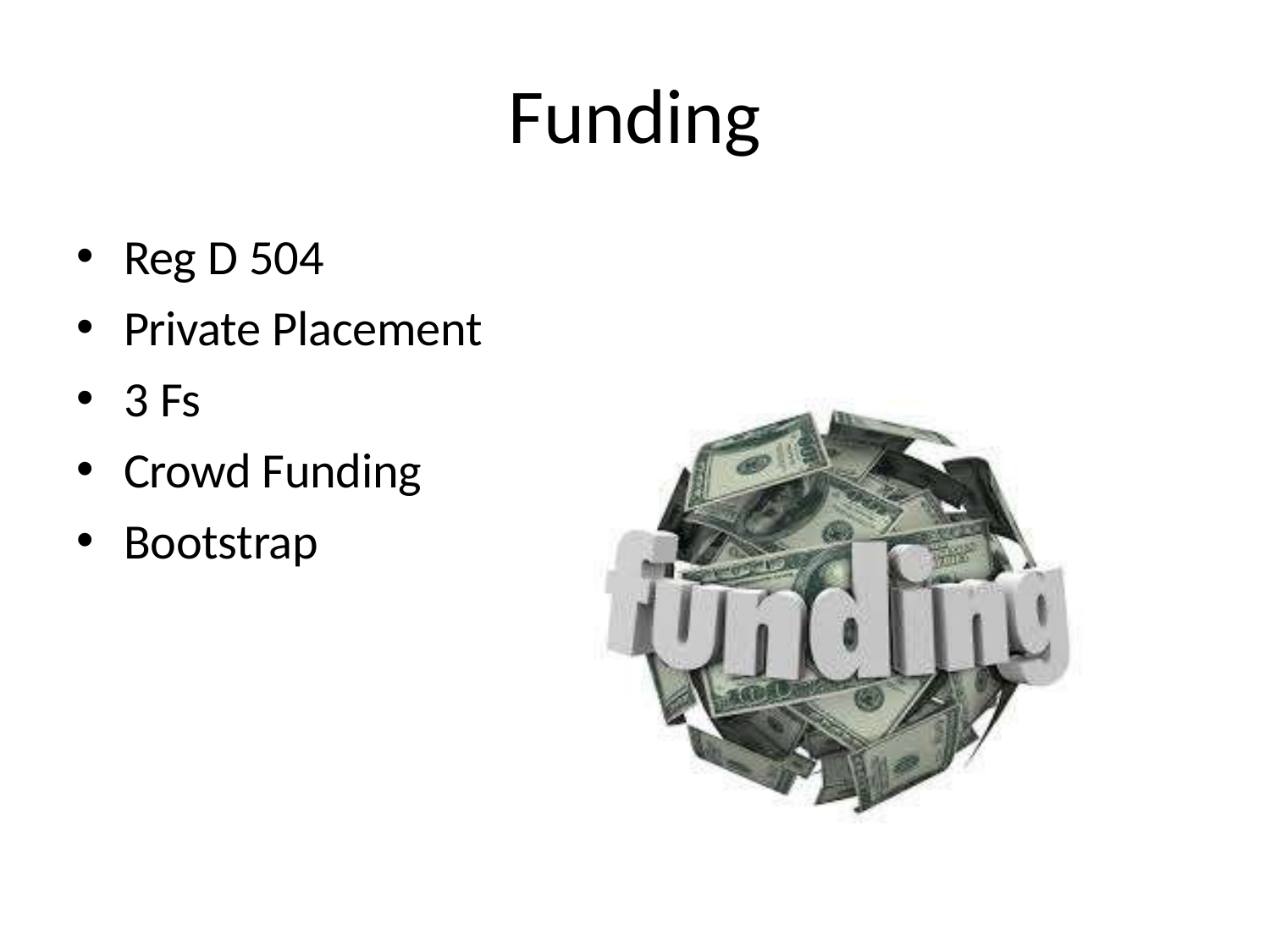

# Funding
Reg D 504
Private Placement
3 Fs
Crowd Funding
Bootstrap